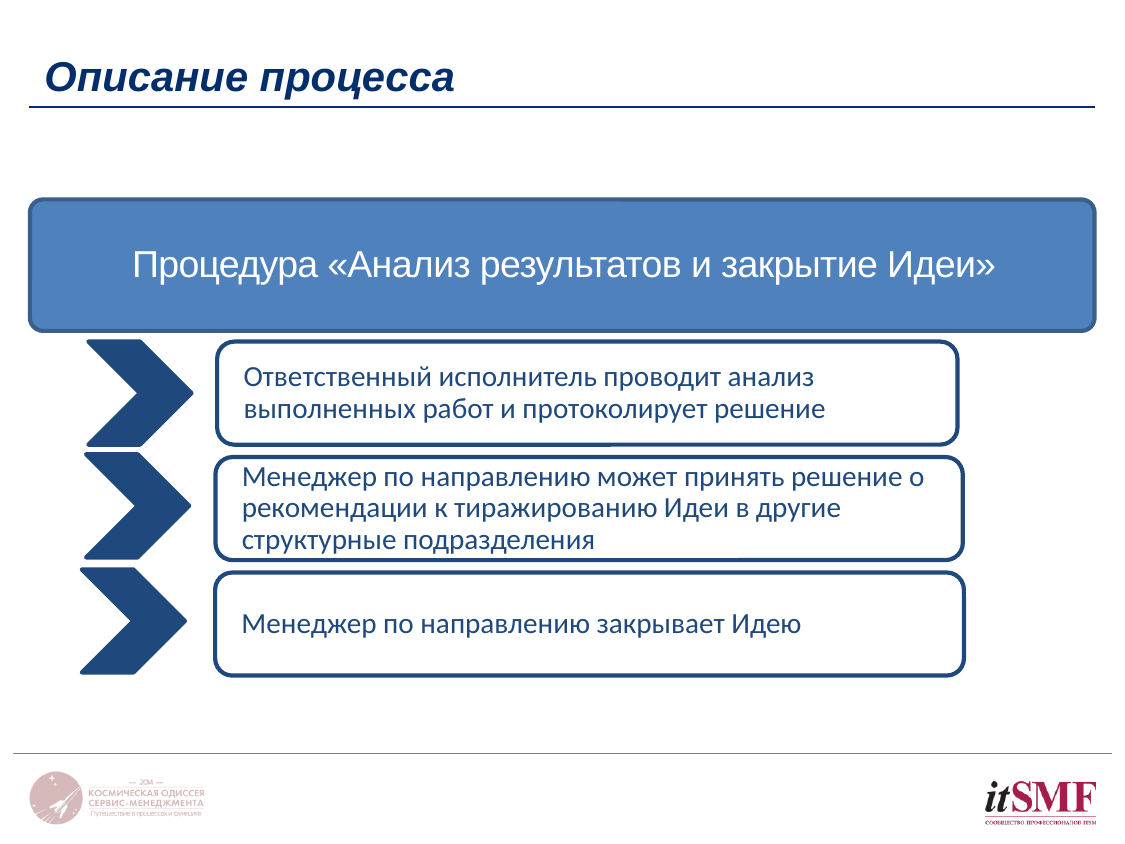

# Описание процесса
Процедура «Анализ результатов и закрытие Идеи»
Ответственный исполнитель проводит анализ выполненных работ и протоколирует решение
Менеджер по направлению может принять решение о рекомендации к тиражированию Идеи в другие структурные подразделения
Менеджер по направлению закрывает Идею